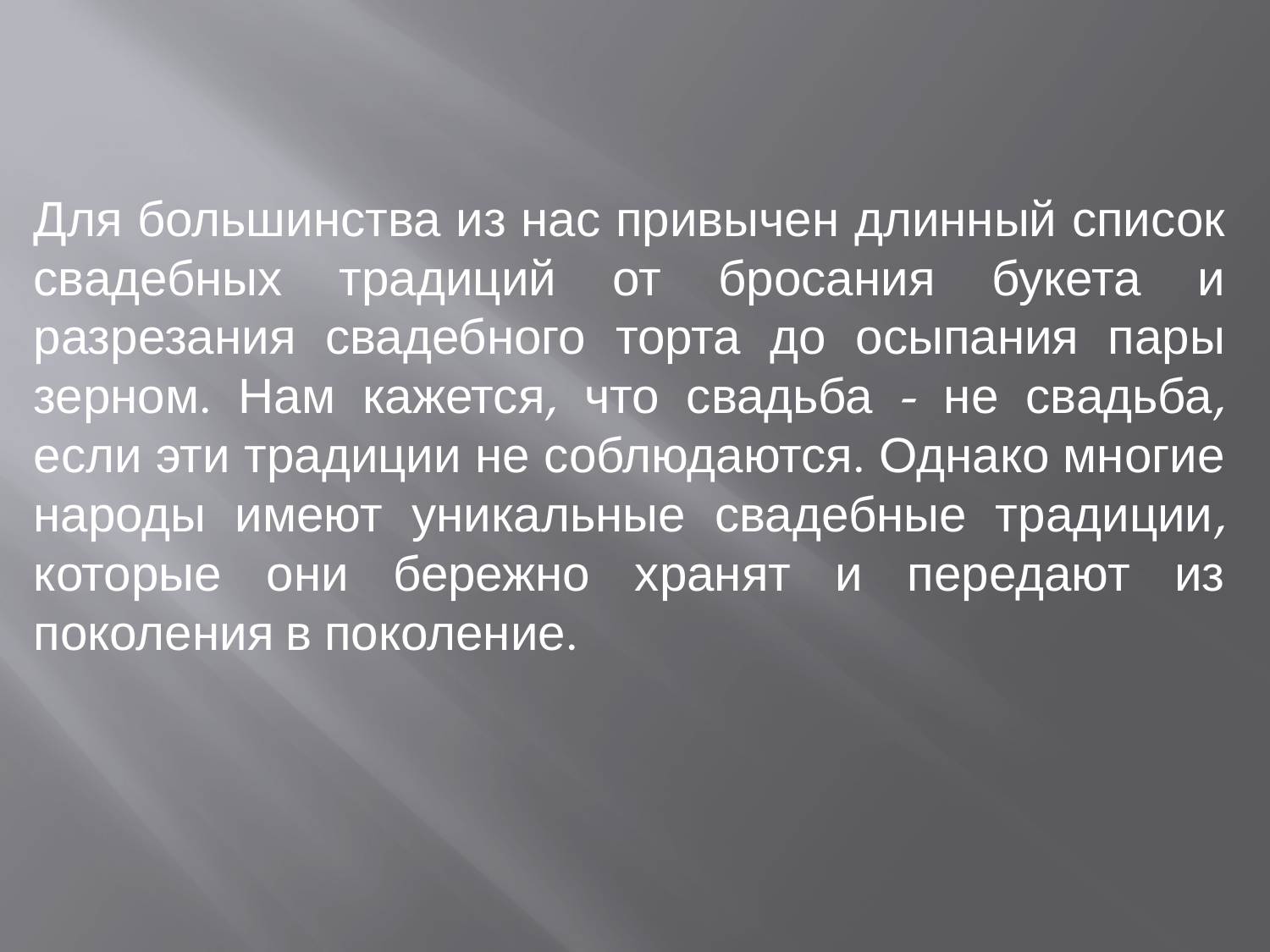

Для большинства из нас привычен длинный список свадебных традиций от бросания букета и разрезания свадебного торта до осыпания пары зерном. Нам кажется, что свадьба - не свадьба, если эти традиции не соблюдаются. Однако многие народы имеют уникальные свадебные традиции, которые они бережно хранят и передают из поколения в поколение.